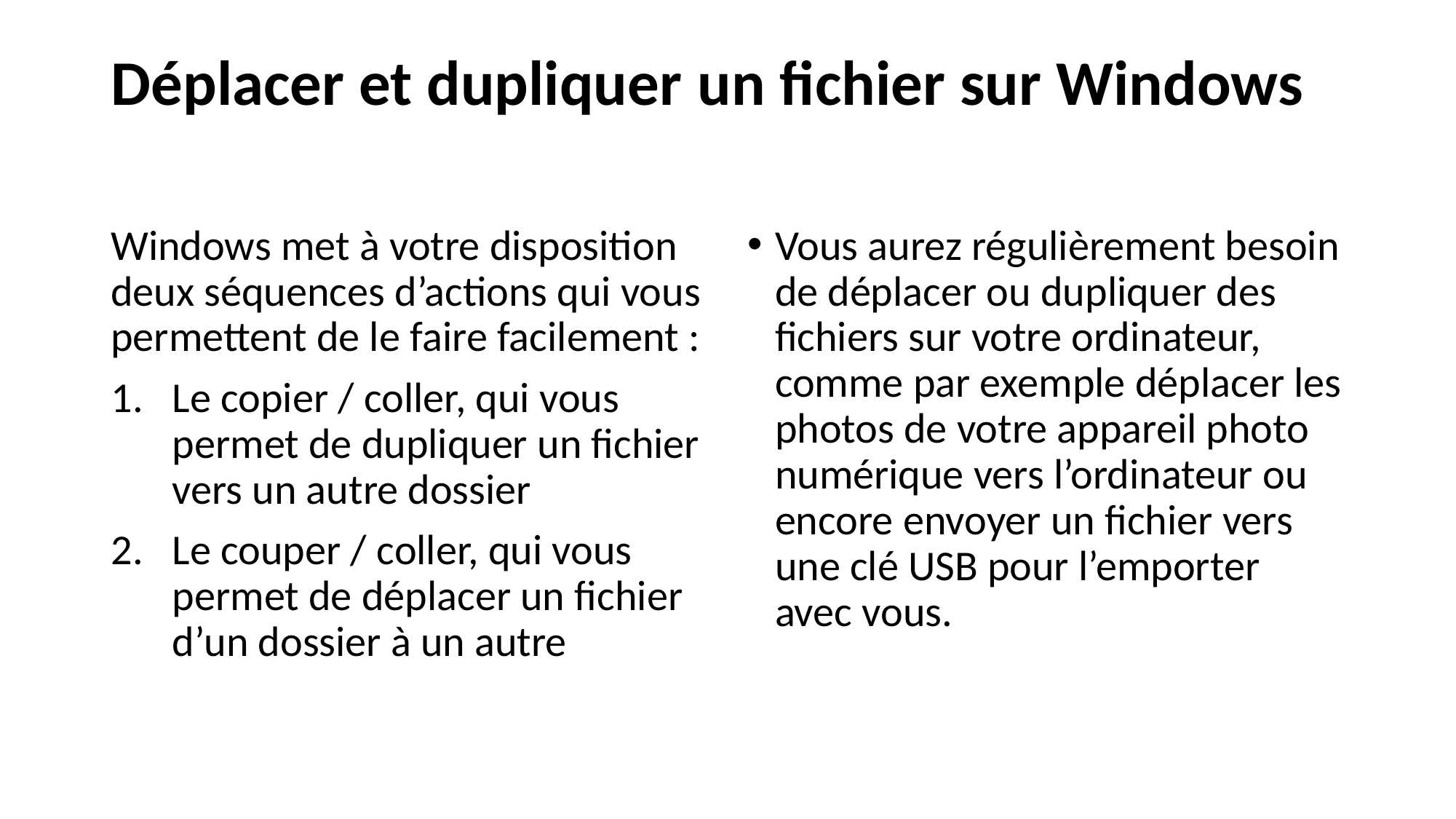

# Déplacer et dupliquer un fichier sur Windows
Windows met à votre disposition deux séquences d’actions qui vous permettent de le faire facilement :
Le copier / coller, qui vous permet de dupliquer un fichier vers un autre dossier
Le couper / coller, qui vous permet de déplacer un fichier d’un dossier à un autre

Vous aurez régulièrement besoin de déplacer ou dupliquer des fichiers sur votre ordinateur, comme par exemple déplacer les photos de votre appareil photo numérique vers l’ordinateur ou encore envoyer un fichier vers une clé USB pour l’emporter avec vous.